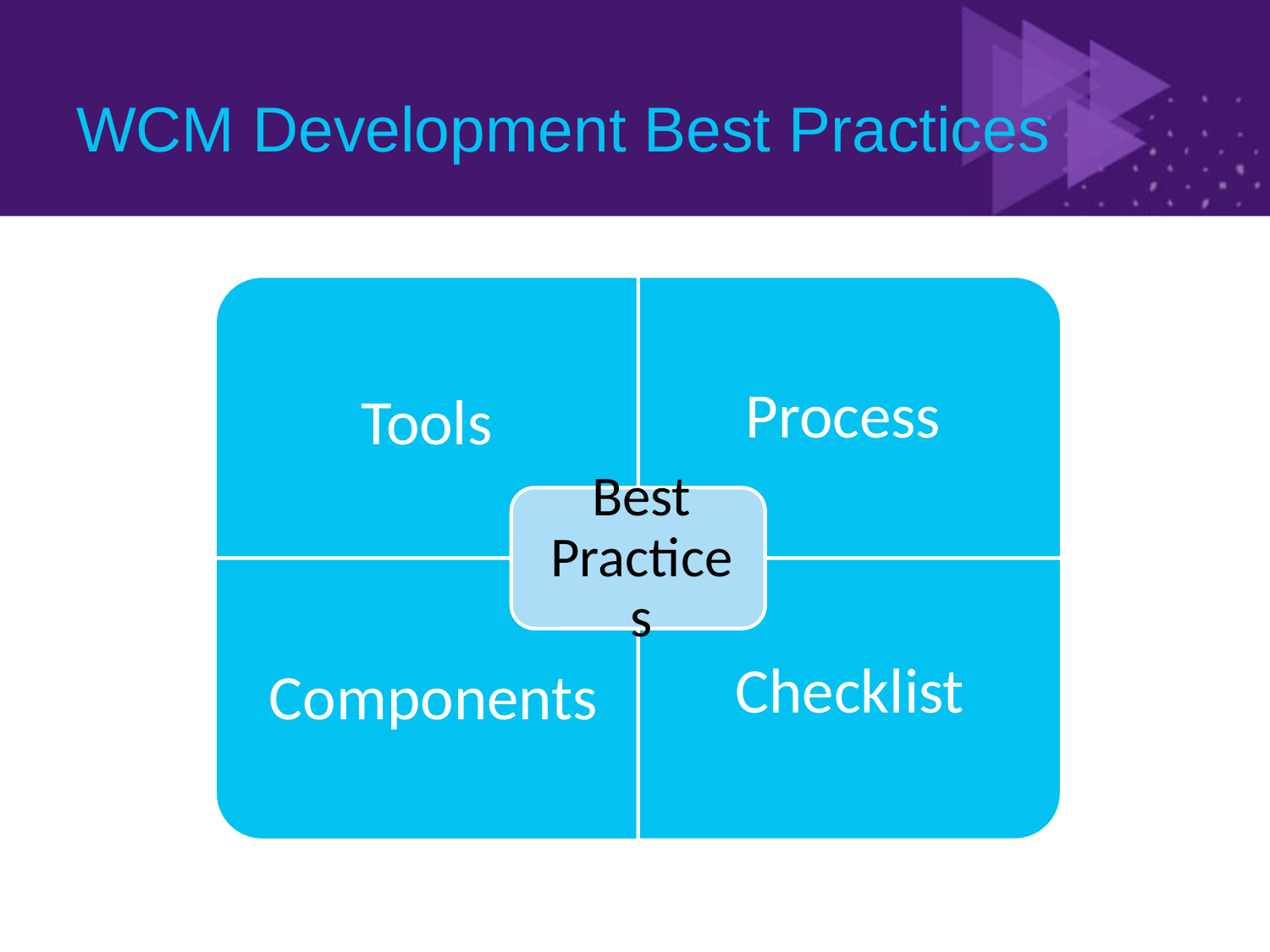

# WCM Development Best Practices
Tools
Process
Components
Checklist
Best Practices